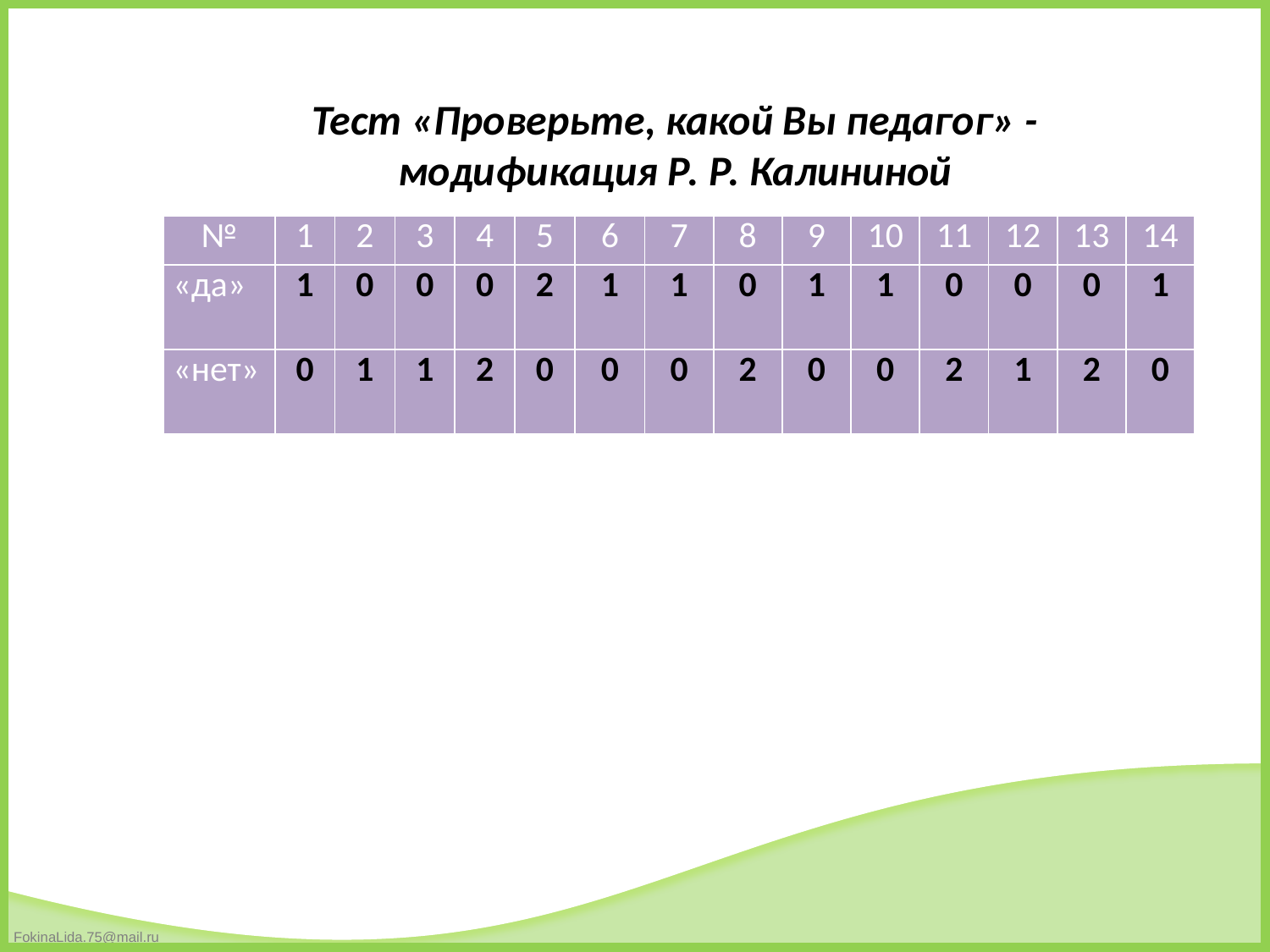

Тест «Проверьте, какой Вы педагог» - модификация Р. Р. Калининой
| № | 1 | 2 | 3 | 4 | 5 | 6 | 7 | 8 | 9 | 10 | 11 | 12 | 13 | 14 |
| --- | --- | --- | --- | --- | --- | --- | --- | --- | --- | --- | --- | --- | --- | --- |
| «да» | 1 | 0 | 0 | 0 | 2 | 1 | 1 | 0 | 1 | 1 | 0 | 0 | 0 | 1 |
| «нет» | 0 | 1 | 1 | 2 | 0 | 0 | 0 | 2 | 0 | 0 | 2 | 1 | 2 | 0 |